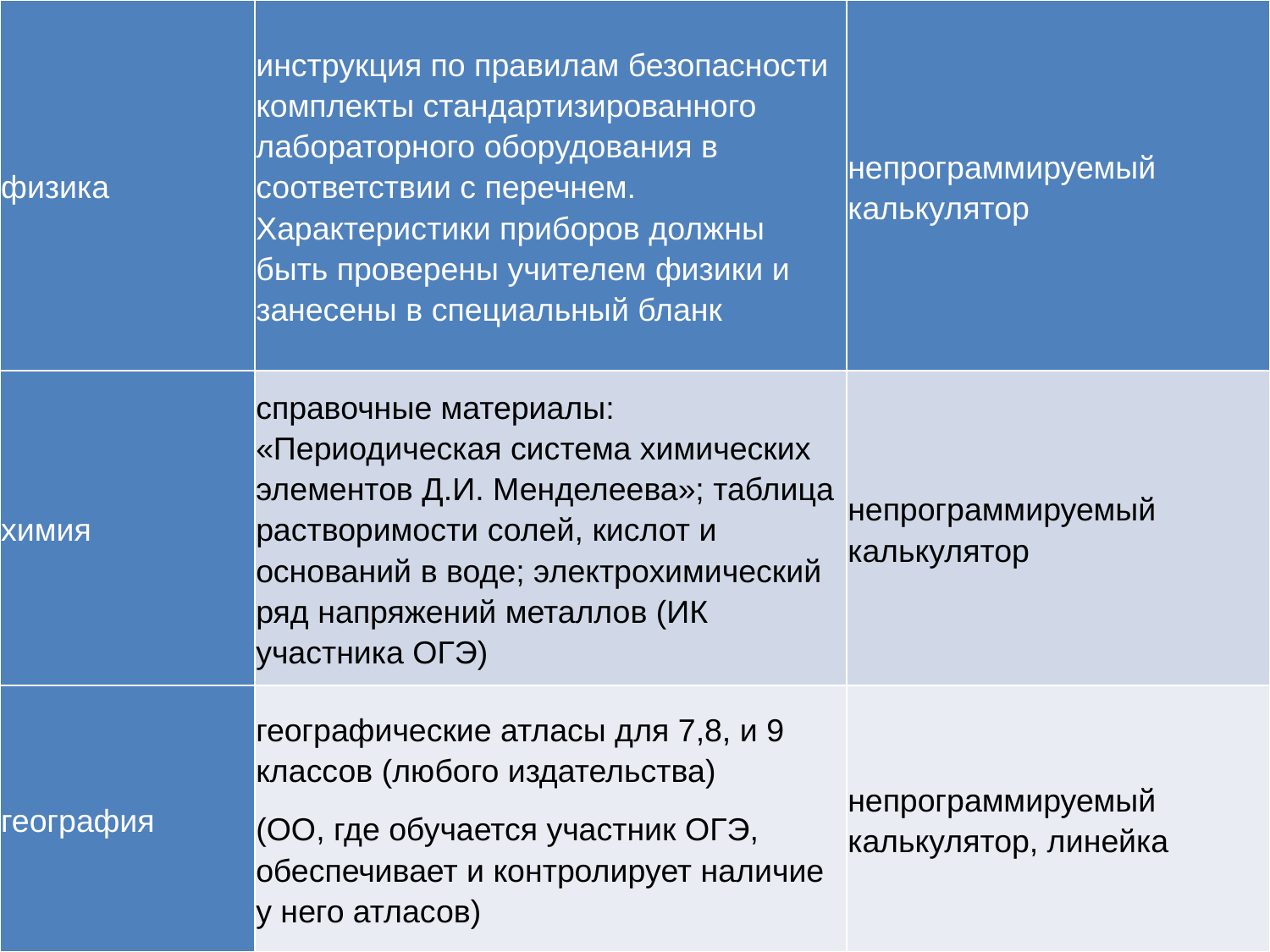

| физика | инструкция по правилам безопасности комплекты стандартизированного лабораторного оборудования в соответствии с перечнем. Характеристики приборов должны быть проверены учителем физики и занесены в специальный бланк | непрограммируемый калькулятор |
| --- | --- | --- |
| химия | справочные материалы: «Периодическая система химических элементов Д.И. Менделеева»; таблица растворимости солей, кислот и оснований в воде; электрохимический ряд напряжений металлов (ИК участника ОГЭ) | непрограммируемый калькулятор |
| география | географические атласы для 7,8, и 9 классов (любого издательства) (ОО, где обучается участник ОГЭ, обеспечивает и контролирует наличие у него атласов) | непрограммируемый калькулятор, линейка |
03.03.2017
14